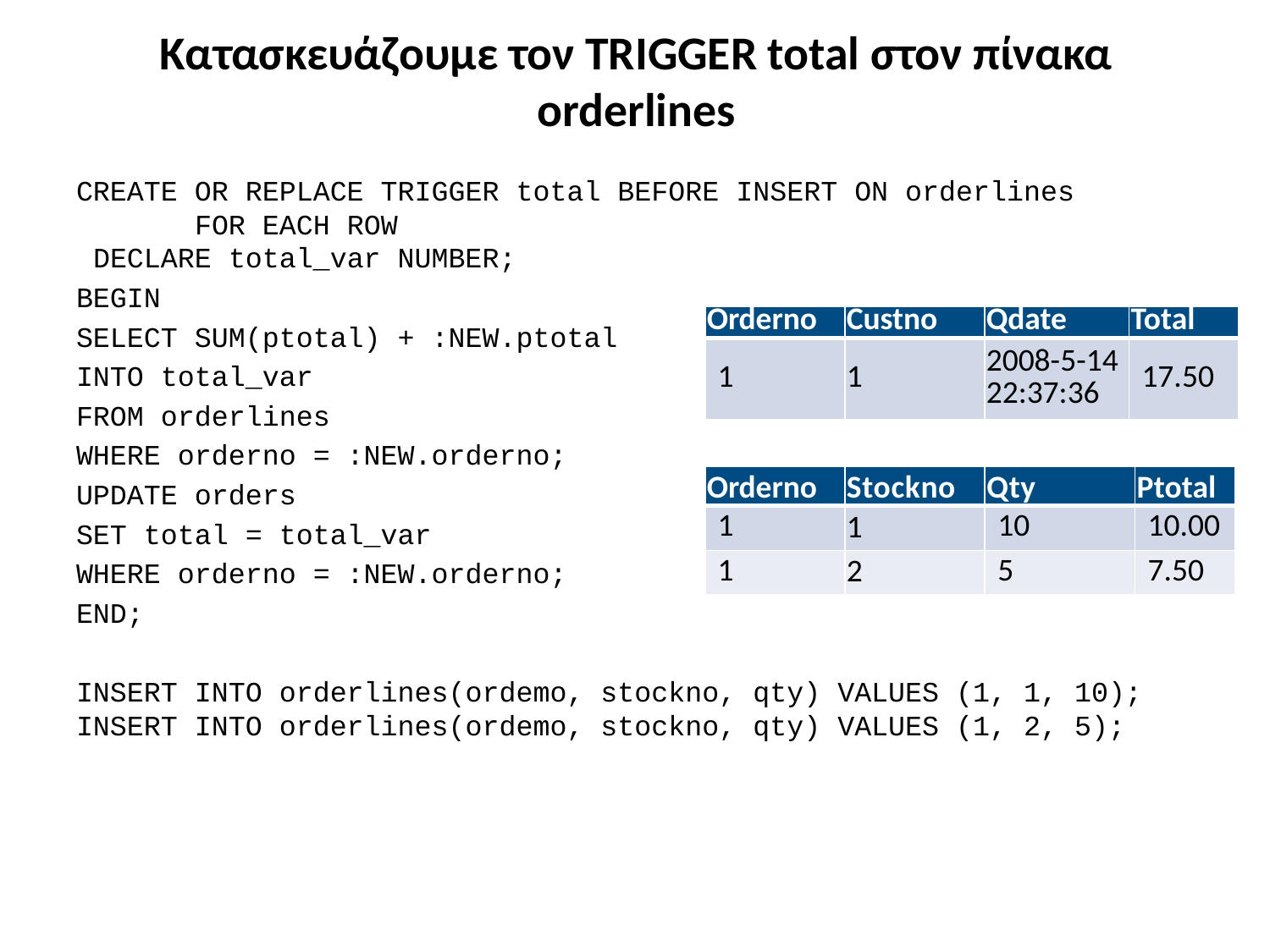

# Κατασκευάζουμε τον TRIGGER total στον πίνακα orderlines
CREATE OR REPLACE TRIGGER total BEFORE INSERT ON orderlines              FOR EACH ROW                                                DECLARE total_var NUMBER;
BEGIN
SELECT SUM(ptotal) + :NEW.ptotal
INTO total_var
FROM orderlines
WHERE orderno = :NEW.orderno;
UPDATE orders
SET total = total_var
WHERE orderno = :NEW.orderno;
END;

INSERT INTO orderlines(ordemo, stockno, qty) VALUES (1, 1, 10); INSERT INTO orderlines(ordemo, stockno, qty) VALUES (1, 2, 5);
| Orderno | Custno | Qdate | Total |
| --- | --- | --- | --- |
| 1 | 1 | 2008-5-14 22:37:36 | 17.50 |
| Orderno | Stockno | Qty | Ptotal |
| --- | --- | --- | --- |
| 1 | 1 | 10 | 10.00 |
| 1 | 2 | 5 | 7.50 |